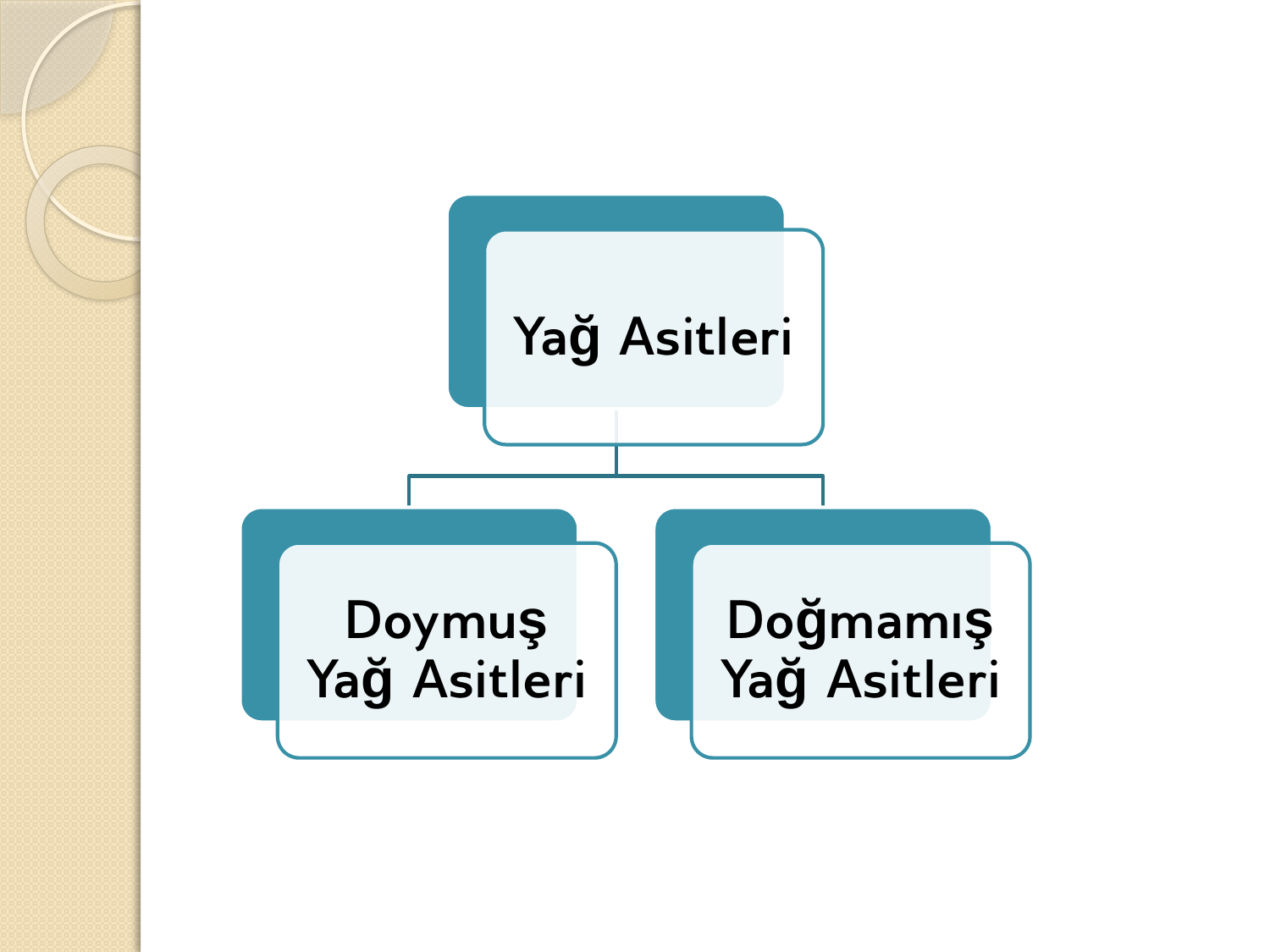

Yağ Asitleri
Doymuş Yağ Asitleri
Doğmamış Yağ Asitleri